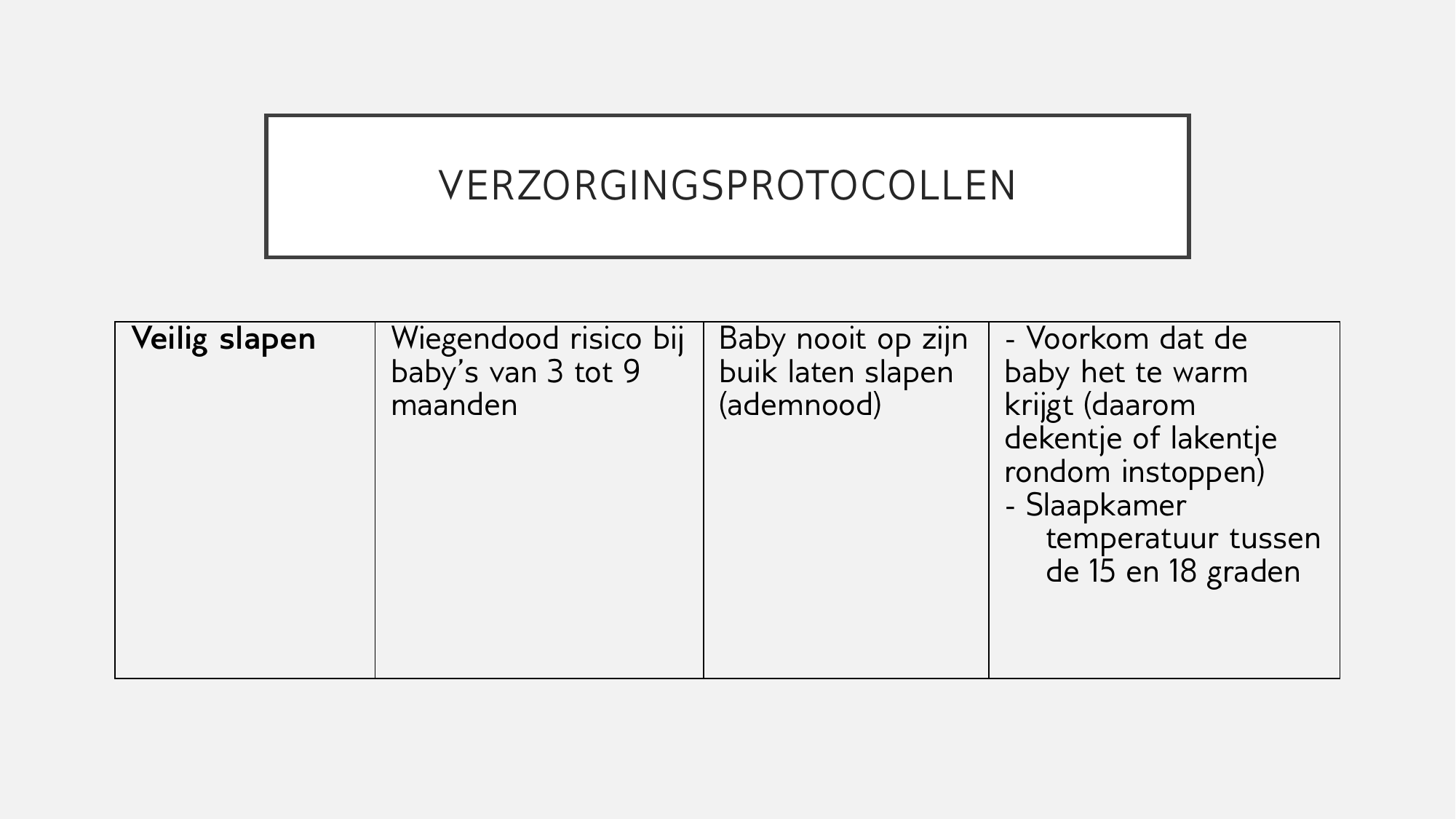

# verzorgingsprotocollen
| Veilig slapen | Wiegendood risico bij baby’s van 3 tot 9 maanden | Baby nooit op zijn buik laten slapen (ademnood) | - Voorkom dat de baby het te warm krijgt (daarom dekentje of lakentje rondom instoppen) - Slaapkamer temperatuur tussen de 15 en 18 graden |
| --- | --- | --- | --- |